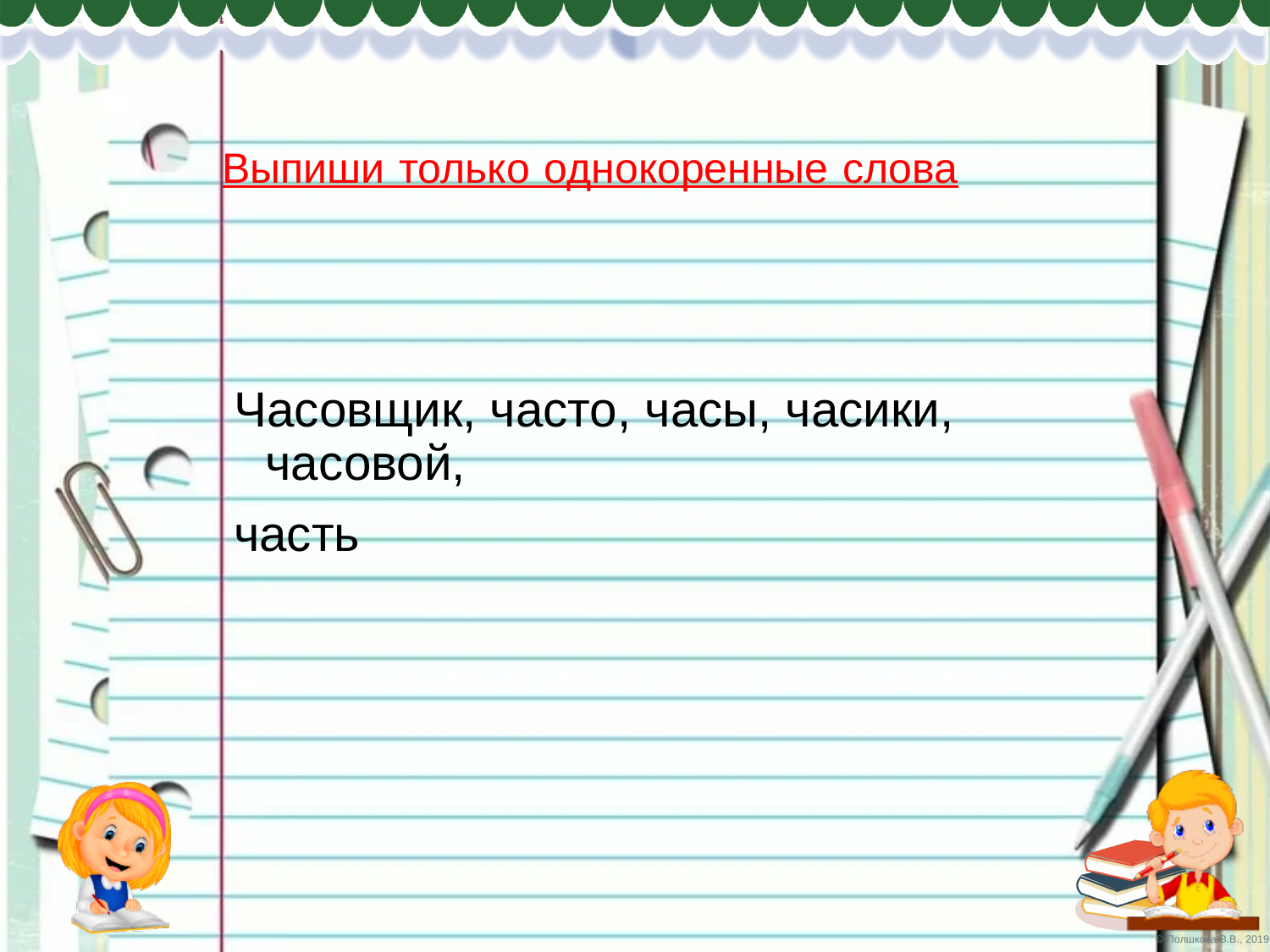

# Выпиши только однокоренные слова
Часовщик, часто, часы, часики, часовой,
часть